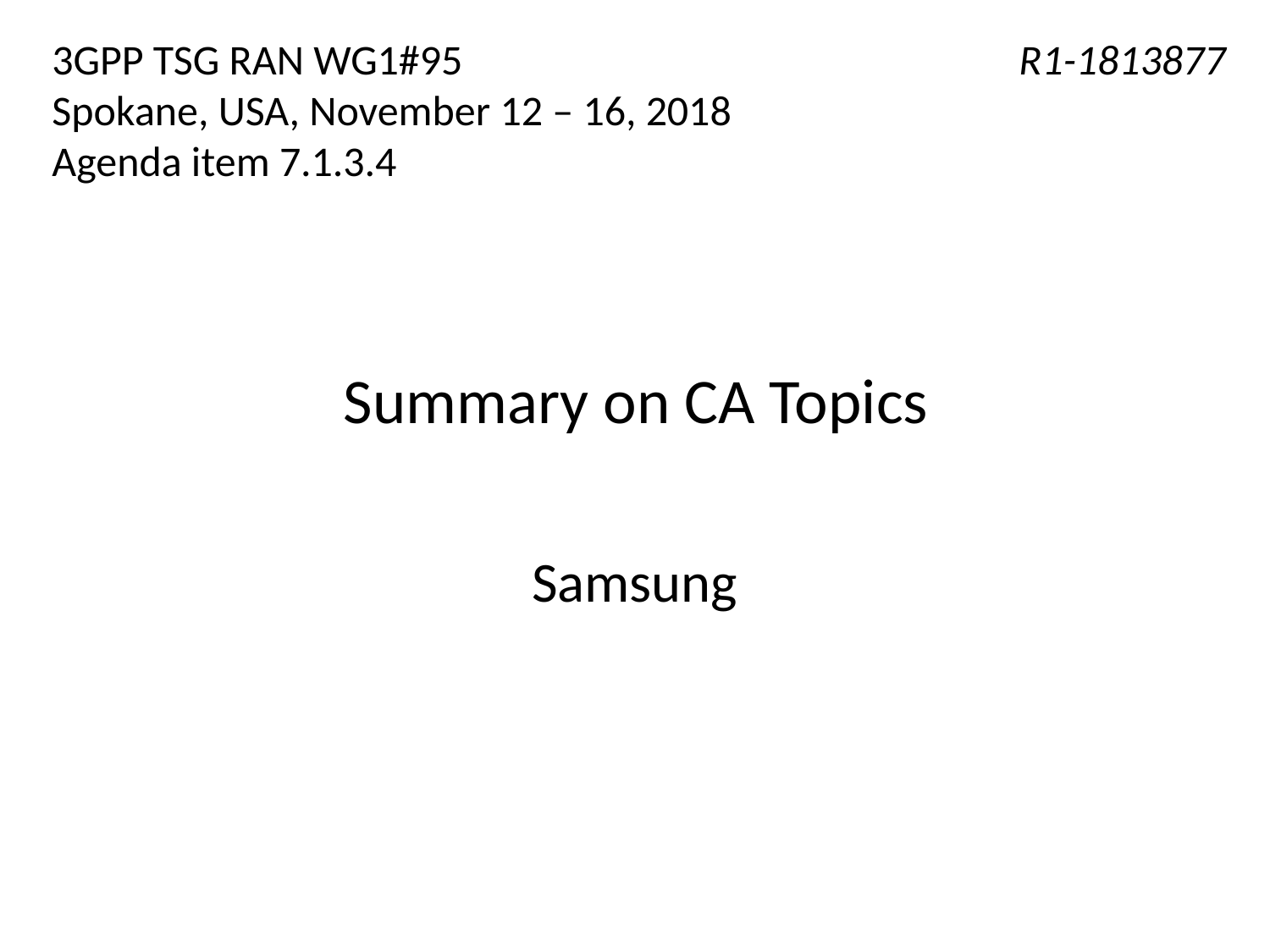

3GPP TSG RAN WG1#95
Spokane, USA, November 12 – 16, 2018
Agenda item 7.1.3.4
R1-1813877
# Summary on CA Topics
Samsung